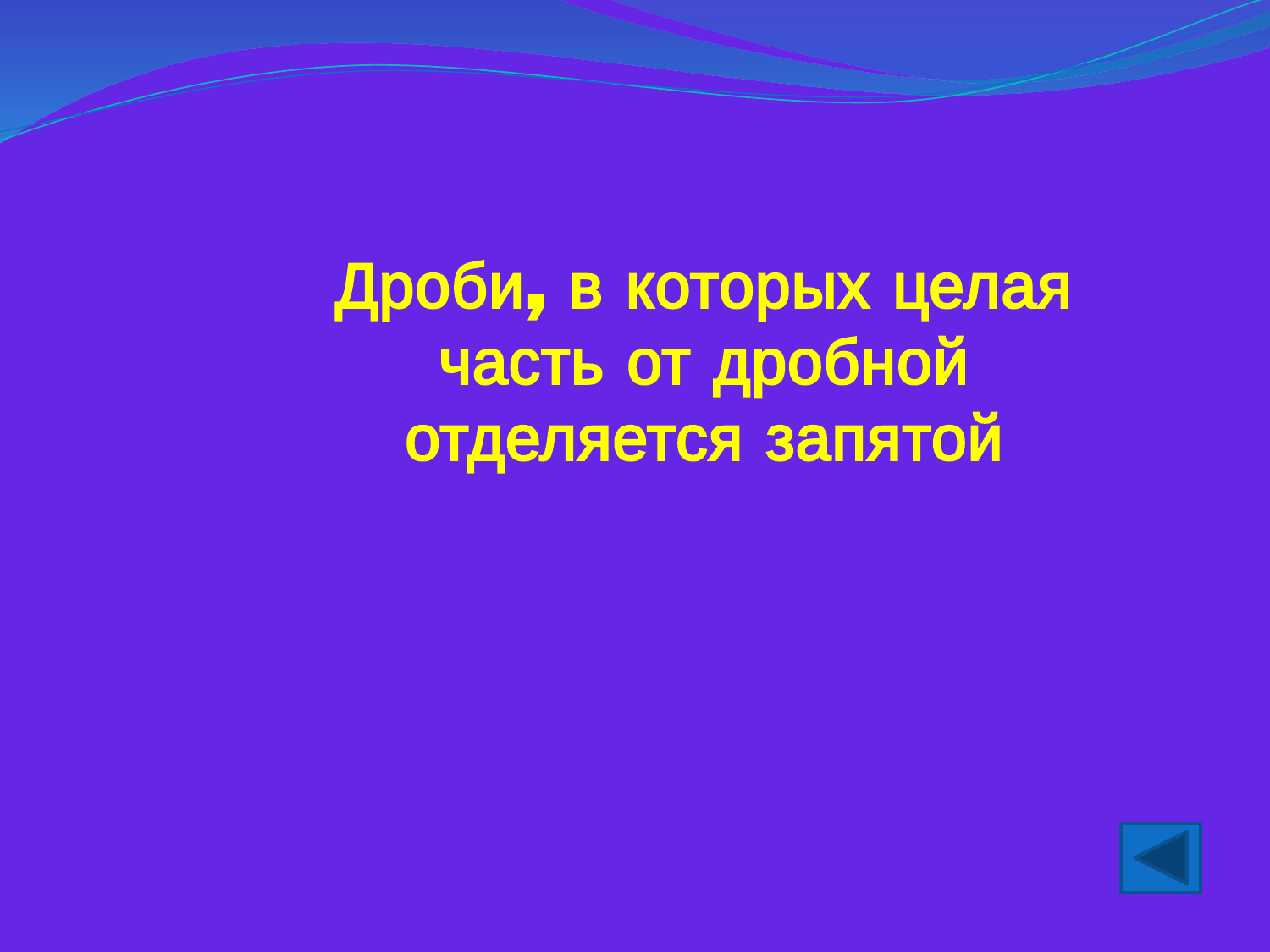

Дроби, в которых целая часть от дробной отделяется запятой